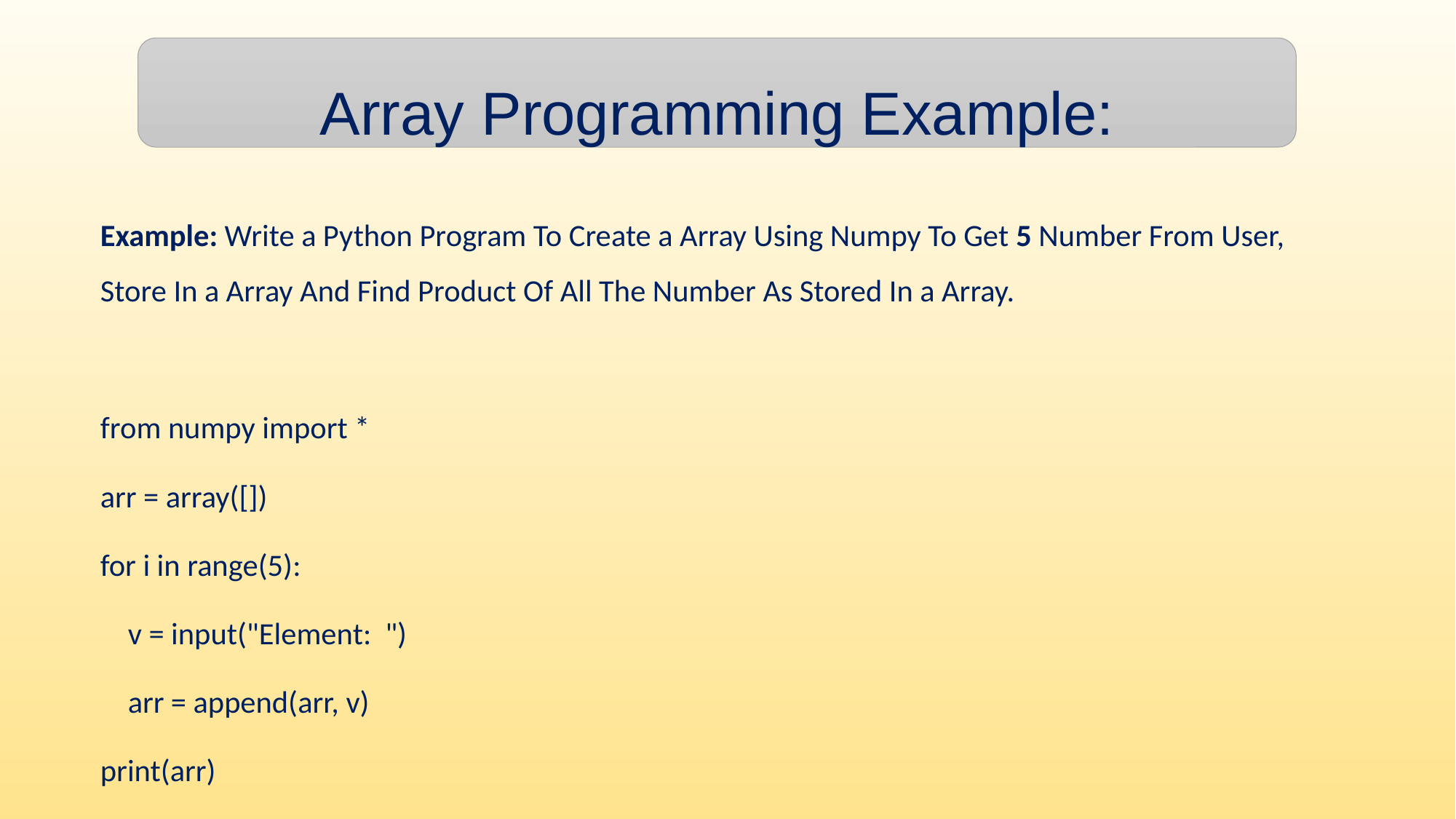

Array Programming Example:
Example: Write a Python Program To Create a Array Using Numpy To Get 5 Number From User, Store In a Array And Find Product Of All The Number As Stored In a Array.

from numpy import *
arr = array([])
for i in range(5):
    v = input("Element:  ")
    arr = append(arr, v)
print(arr)